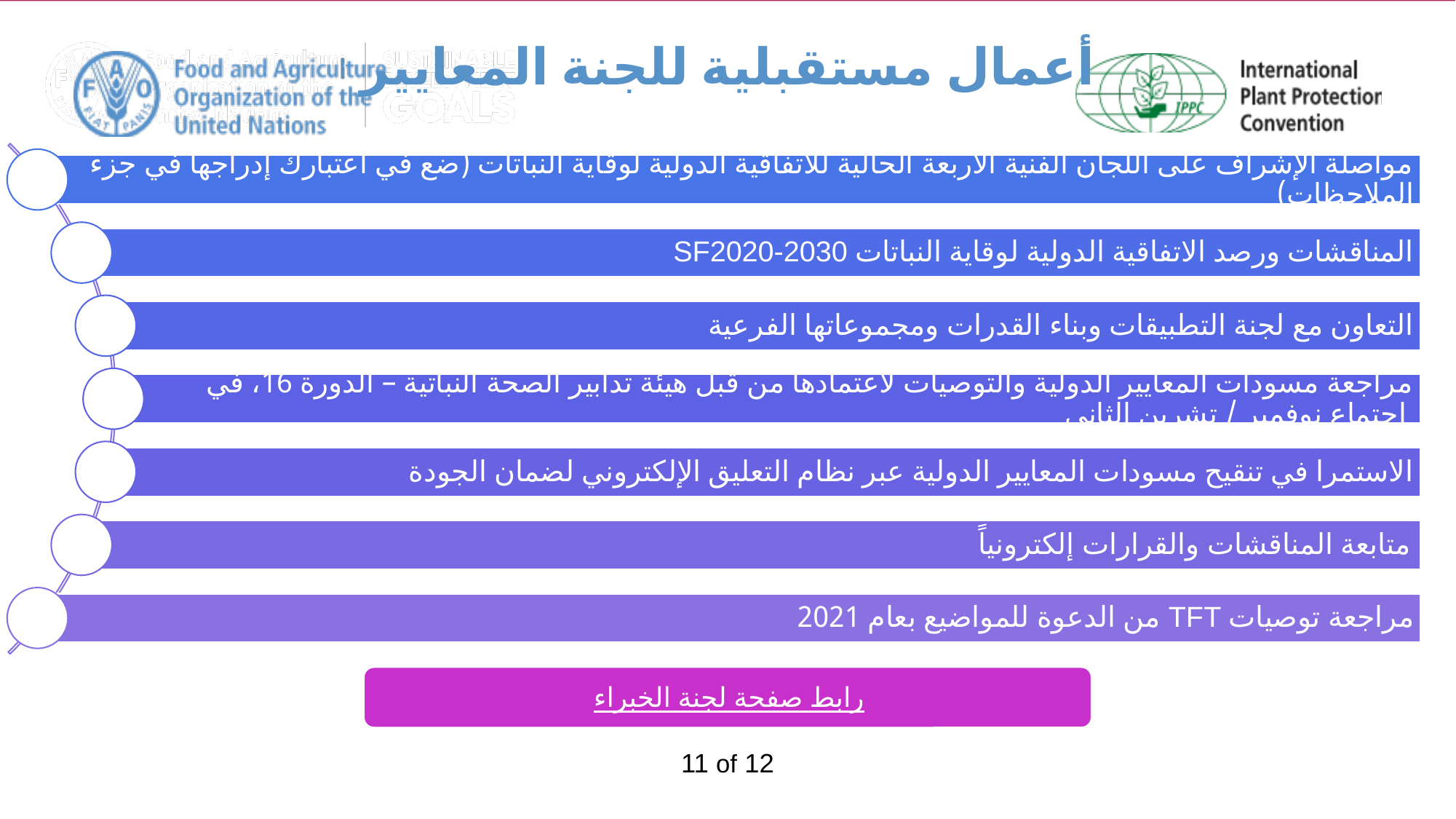

# أعمال مستقبلية للجنة المعايير
مواصلة الإشراف على اللجان الفنية الأربعة الحالية للاتفاقية الدولية لوقاية النباتات (ضع في اعتبارك إدراجها في جزء الملاحظات)
المناقشات ورصد الاتفاقية الدولية لوقاية النباتات SF2020-2030
التعاون مع لجنة التطبيقات وبناء القدرات ومجموعاتها الفرعية
مراجعة مسودات المعايير الدولية والتوصيات لاعتمادها من قبل هيئة تدابير الصحة النباتية – الدورة 16، في اجتماع نوفمبر / تشرين الثاني
الاستمرا في تنقيح مسودات المعايير الدولية عبر نظام التعليق الإلكتروني لضمان الجودة
متابعة المناقشات والقرارات إلكترونياً
مراجعة توصيات TFT من الدعوة للمواضيع بعام 2021
رابط صفحة لجنة الخبراء
11 of 12